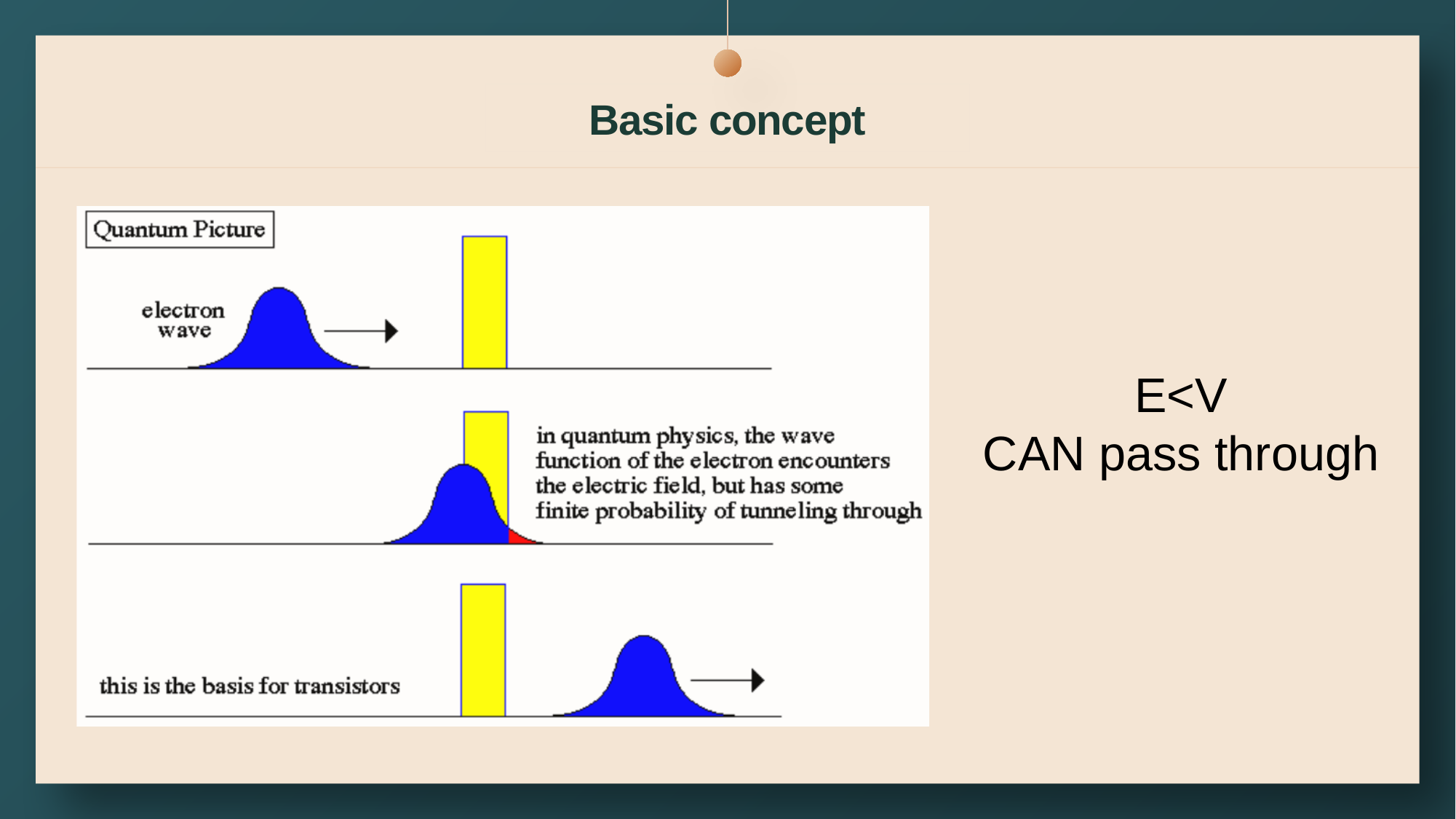

# Basic concept

E<V
CAN pass through